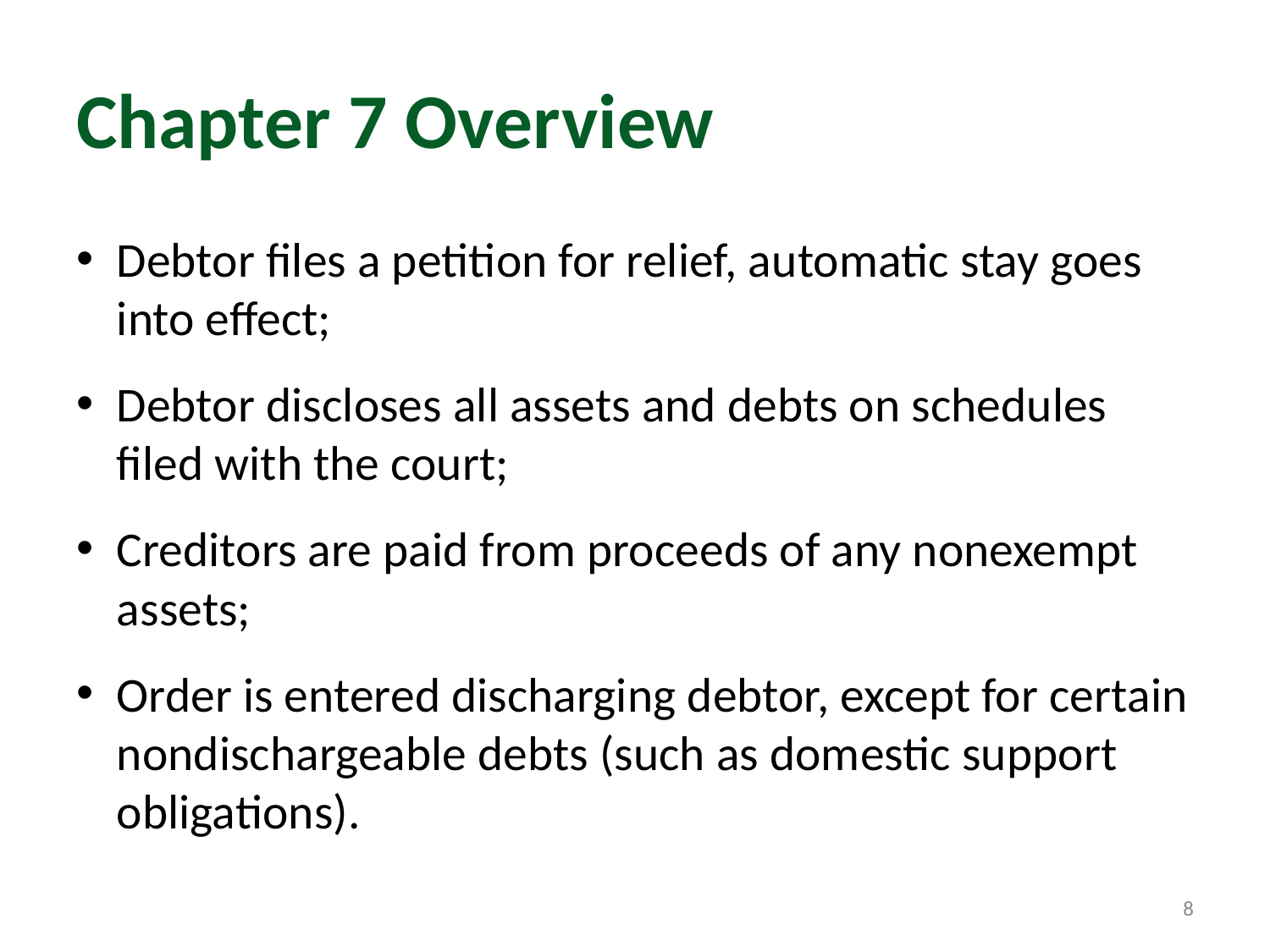

# Chapter 7 Overview
Debtor files a petition for relief, automatic stay goes into effect;
Debtor discloses all assets and debts on schedules filed with the court;
Creditors are paid from proceeds of any nonexempt assets;
Order is entered discharging debtor, except for certain nondischargeable debts (such as domestic support obligations).

8